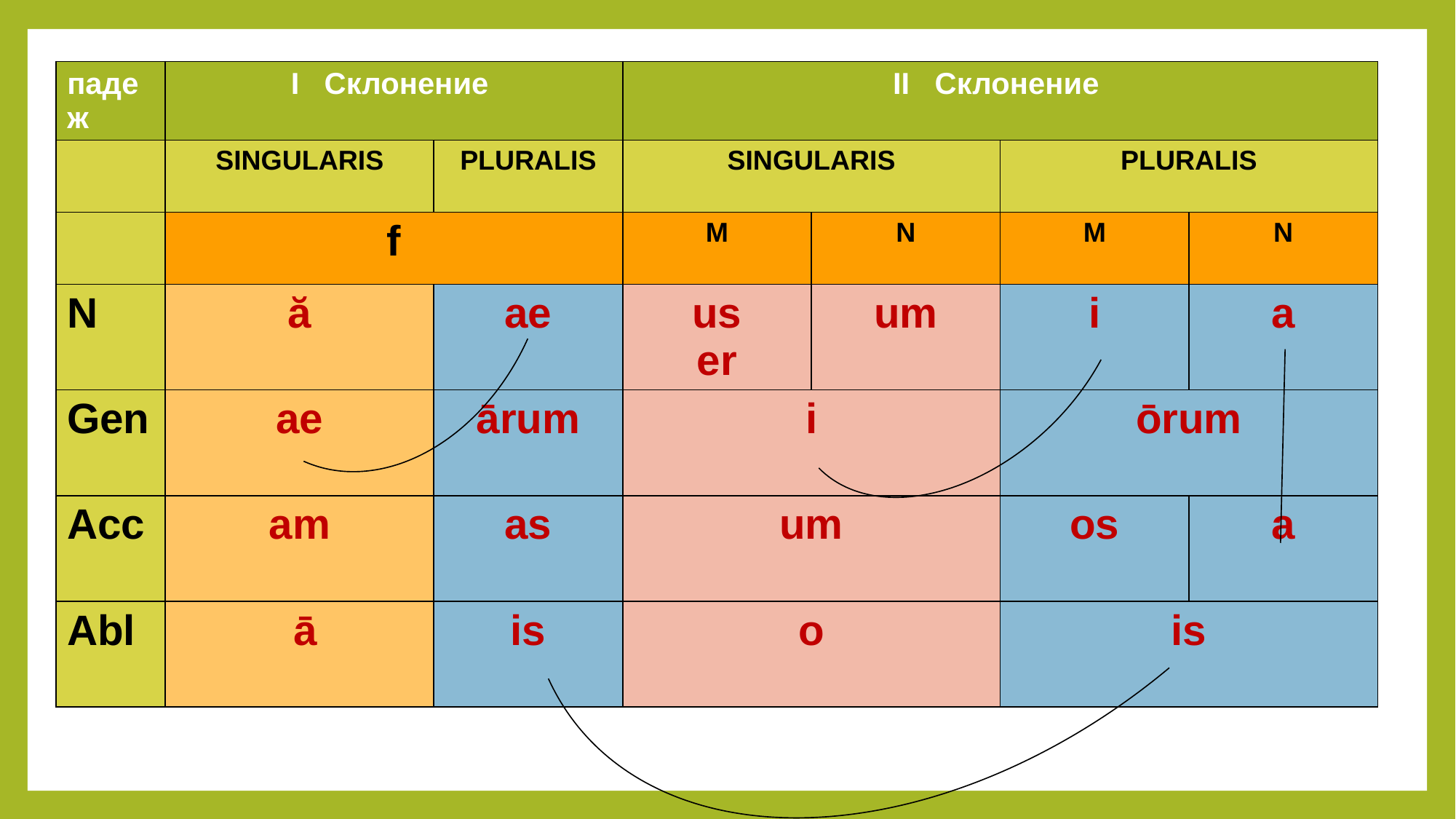

| падеж | I Склонение |  | II Склонение |  |  |  |
| --- | --- | --- | --- | --- | --- | --- |
|  | SINGULARIS | PLURALIS | SINGULARIS |  | PLURALIS |  |
|  | f |  | M | N | M | N |
| N | ă | ae | us er | um | i | a |
| Gen | ae | ārum | i |  | ōrum |  |
| Acc | am | as | um |  | os | a |
| Abl | ā | is | o |  | is |  |